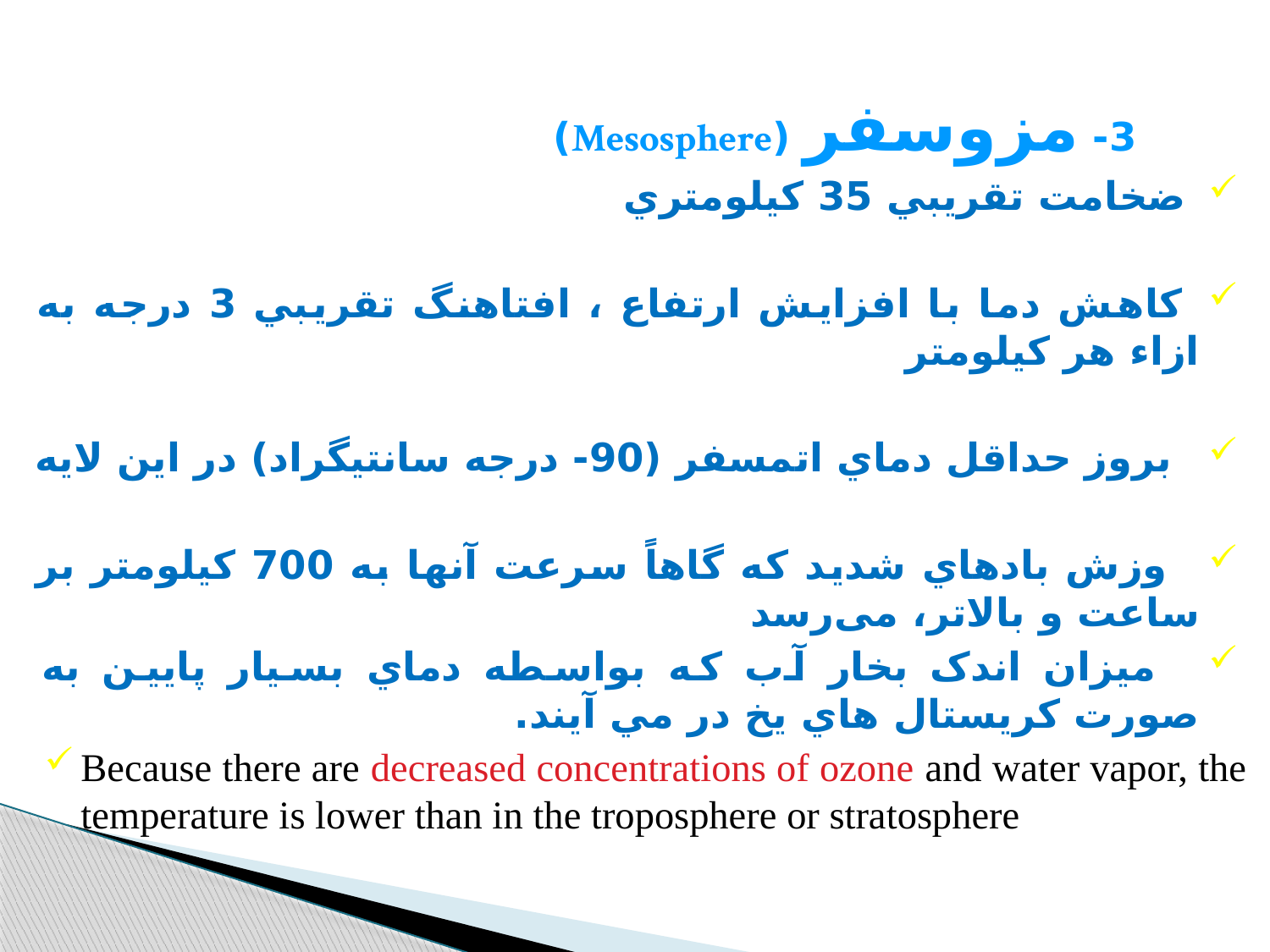

3- مزوسفر (Mesosphere)
 ضخامت تقريبي 35 کيلومتري

 کاهش دما با افزايش ارتفاع ، افتاهنگ تقريبي 3 درجه به ازاء هر کيلومتر

  بروز حداقل دماي اتمسفر (90- درجه سانتيگراد) در اين لايه

  وزش بادهاي شديد كه گاهاً سرعت آنها به 700 كیلومتر بر ساعت و بالاتر، می‌رسد
  ميزان اندک بخار آب که بواسطه دماي بسيار پايين به صورت کريستال هاي يخ در مي آيند.
Because there are decreased concentrations of ozone and water vapor, the temperature is lower than in the troposphere or stratosphere